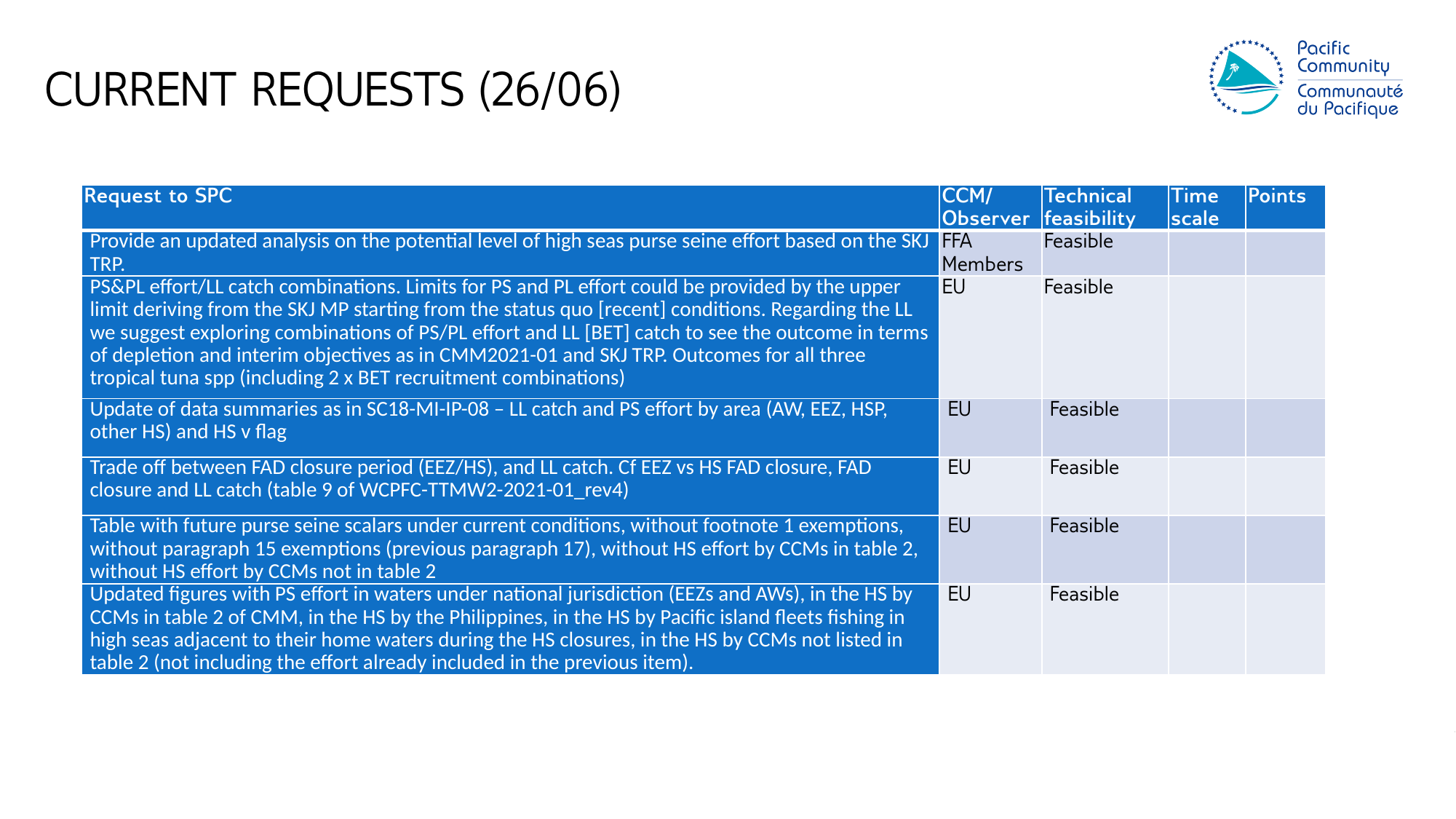

Current requests (26/06)
| Request to SPC | CCM/ Observer | Technical feasibility | Time scale | Points |
| --- | --- | --- | --- | --- |
| Provide an updated analysis on the potential level of high seas purse seine effort based on the SKJ TRP. | FFA Members | Feasible |  |  |
| PS&PL effort/LL catch combinations. Limits for PS and PL effort could be provided by the upper limit deriving from the SKJ MP starting from the status quo [recent] conditions. Regarding the LL we suggest exploring combinations of PS/PL effort and LL [BET] catch to see the outcome in terms of depletion and interim objectives as in CMM2021-01 and SKJ TRP. Outcomes for all three tropical tuna spp (including 2 x BET recruitment combinations) | EU | Feasible |  |  |
| Update of data summaries as in SC18-MI-IP-08 – LL catch and PS effort by area (AW, EEZ, HSP, other HS) and HS v flag | EU | Feasible |  |  |
| Trade off between FAD closure period (EEZ/HS), and LL catch. Cf EEZ vs HS FAD closure, FAD closure and LL catch (table 9 of WCPFC-TTMW2-2021-01\_rev4) | EU | Feasible |  |  |
| Table with future purse seine scalars under current conditions, without footnote 1 exemptions, without paragraph 15 exemptions (previous paragraph 17), without HS effort by CCMs in table 2, without HS effort by CCMs not in table 2 | EU | Feasible |  |  |
| Updated figures with PS effort in waters under national jurisdiction (EEZs and AWs), in the HS by CCMs in table 2 of CMM, in the HS by the Philippines, in the HS by Pacific island fleets fishing in high seas adjacent to their home waters during the HS closures, in the HS by CCMs not listed in table 2 (not including the effort already included in the previous item). | EU | Feasible |  |  |